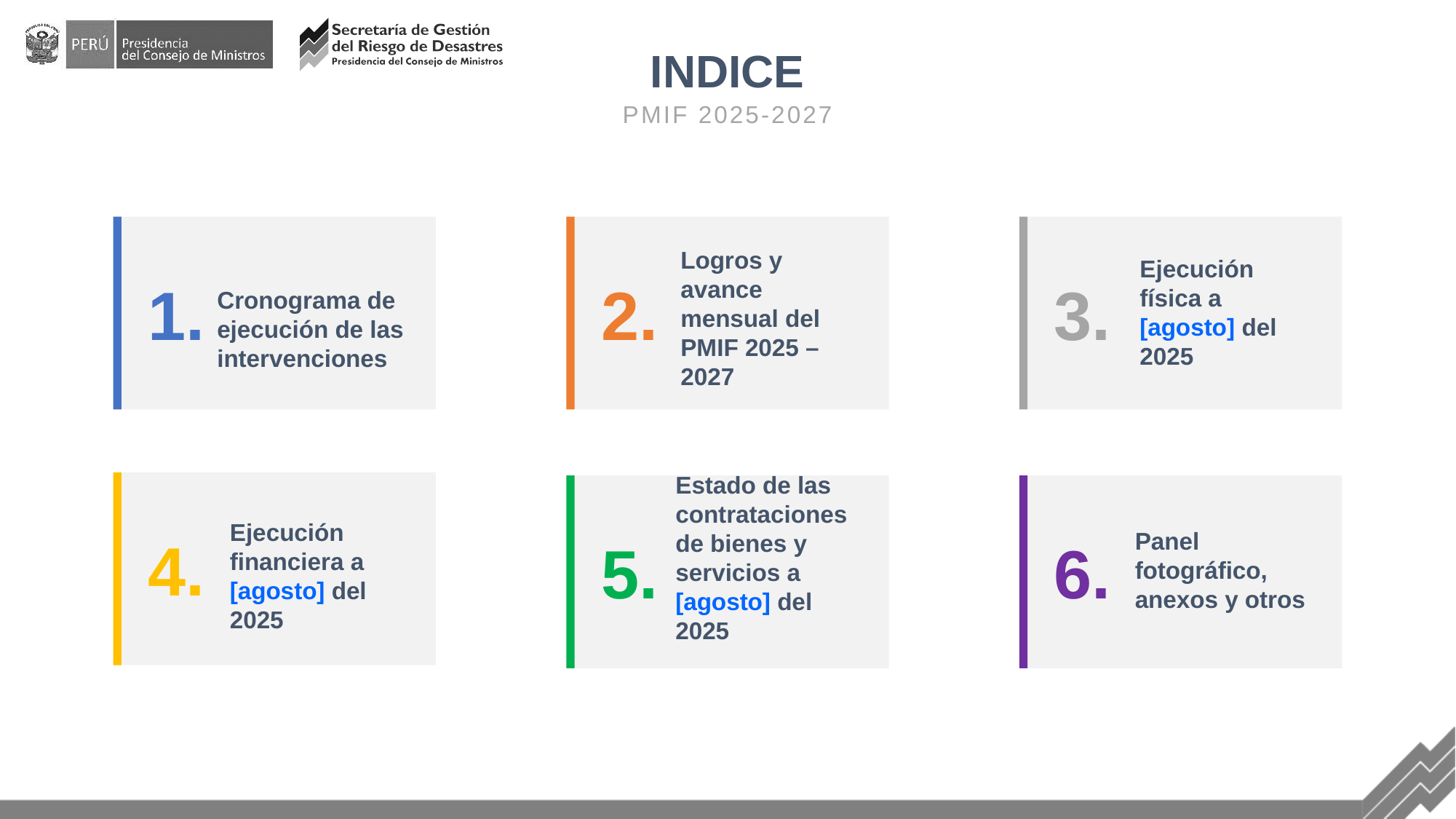

INDICE
PMIF 2025-2027

Cronograma de ejecución de las intervenciones
1.

Logros y avance mensual del PMIF 2025 – 2027
2.

Ejecución física a [agosto] del 2025
3.
Estado de las contrataciones de bienes y servicios a [agosto] del 2025

5.

Ejecución financiera a [agosto] del 2025
4.

Panel fotográfico, anexos y otros
6.